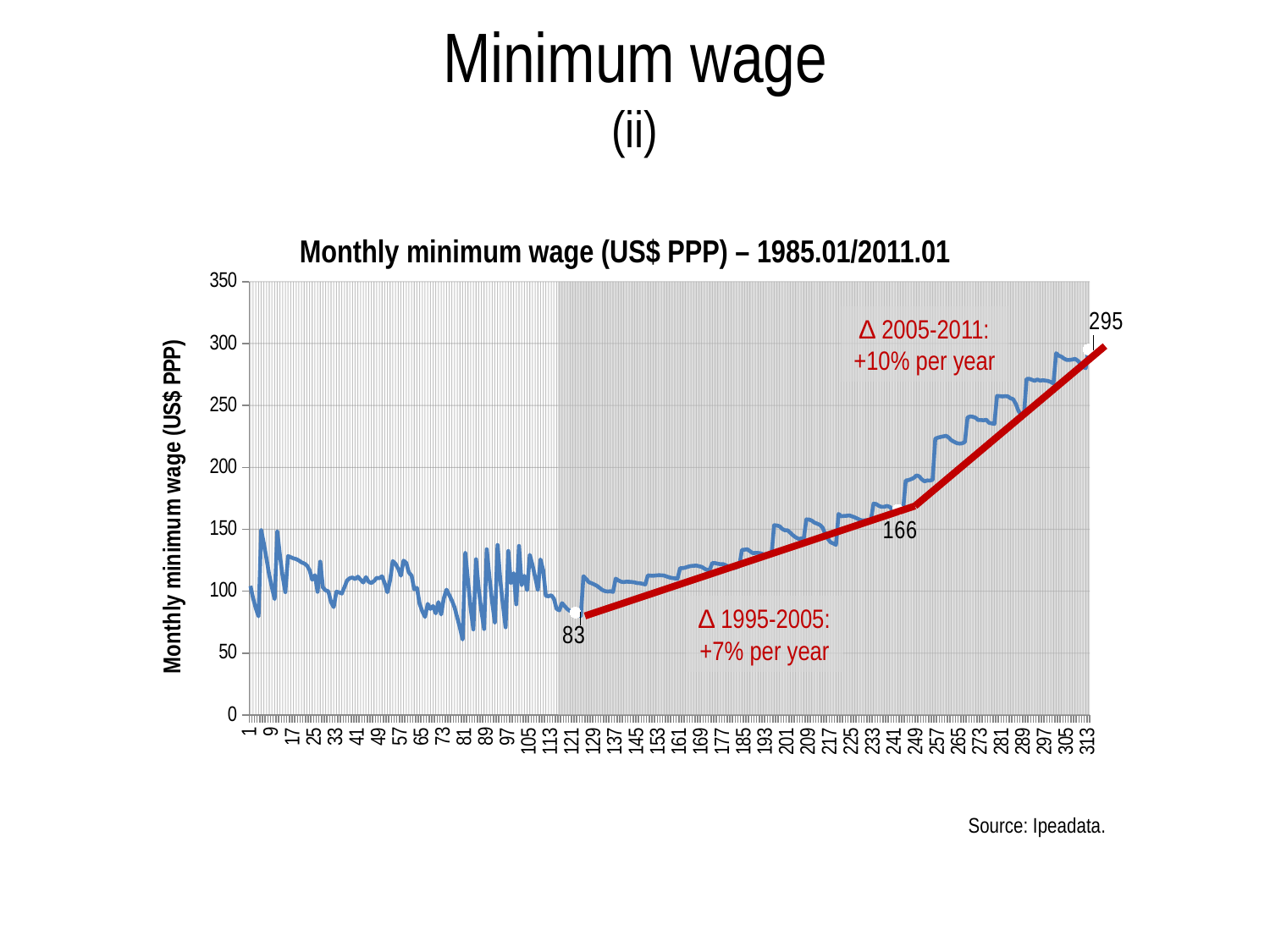

Minimum wage
(ii)
Monthly minimum wage (US$ PPP) – 1985.01/2011.01

### Chart

| Category |  |  |
|---|---|---|
∆ 2005-2011:
+10% per year
∆ 1995-2005:
+7% per year
Source: Ipeadata.